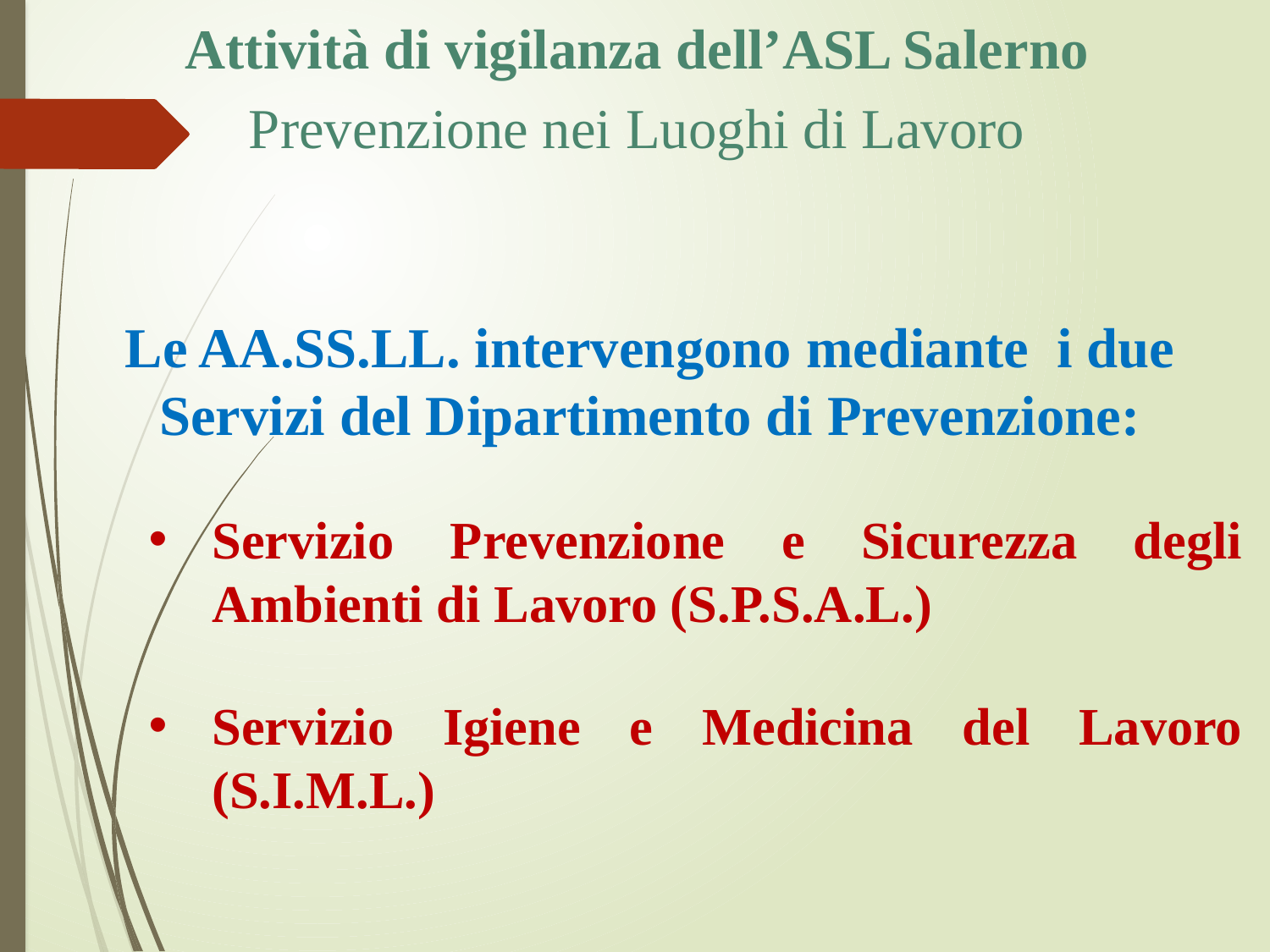

Attività di vigilanza dell’ASL Salerno
Prevenzione nei Luoghi di Lavoro
Le AA.SS.LL. intervengono mediante  i due Servizi del Dipartimento di Prevenzione:
Servizio Prevenzione e Sicurezza degli Ambienti di Lavoro (S.P.S.A.L.)
Servizio Igiene e Medicina del Lavoro (S.I.M.L.)